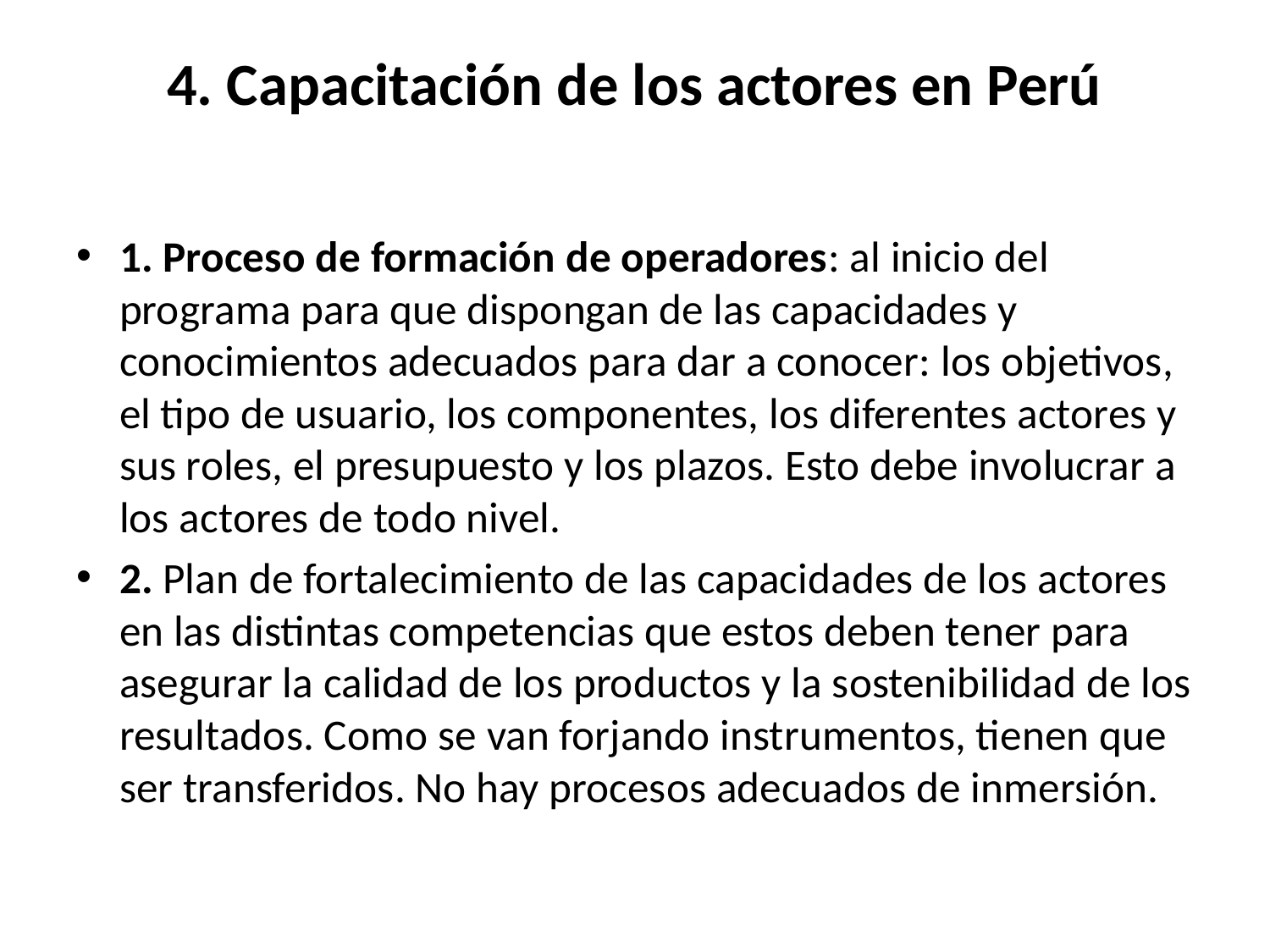

# 4. Capacitación de los actores en Perú
1. Proceso de formación de operadores: al inicio del programa para que dispongan de las capacidades y conocimientos adecuados para dar a conocer: los objetivos, el tipo de usuario, los componentes, los diferentes actores y sus roles, el presupuesto y los plazos. Esto debe involucrar a los actores de todo nivel.
2. Plan de fortalecimiento de las capacidades de los actores en las distintas competencias que estos deben tener para asegurar la calidad de los productos y la sostenibilidad de los resultados. Como se van forjando instrumentos, tienen que ser transferidos. No hay procesos adecuados de inmersión.